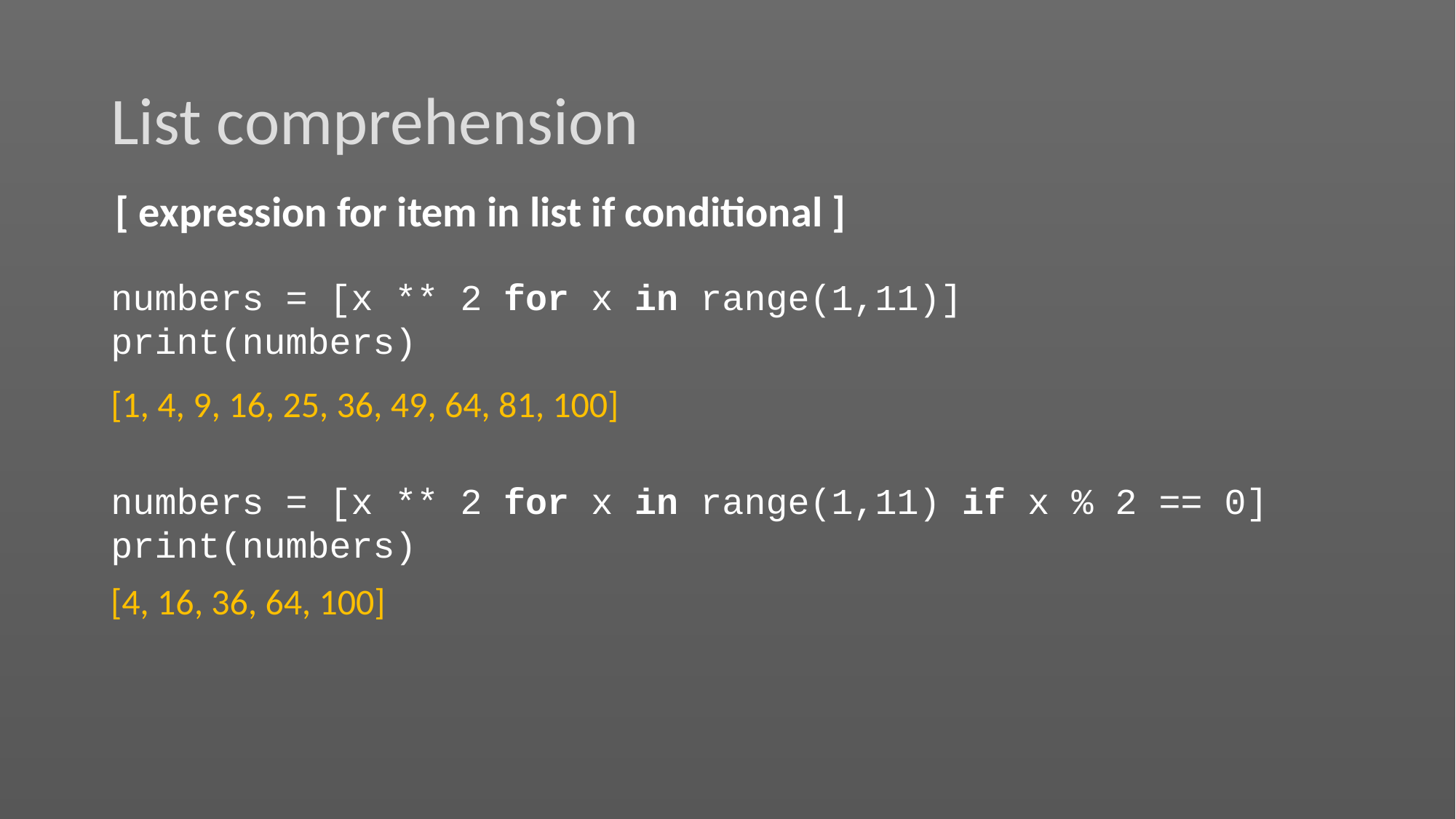

# List comprehension
[ expression for item in list if conditional ]
numbers = [x ** 2 for x in range(1,11)]
print(numbers)
[1, 4, 9, 16, 25, 36, 49, 64, 81, 100]
numbers = [x ** 2 for x in range(1,11) if x % 2 == 0]
print(numbers)
[4, 16, 36, 64, 100]